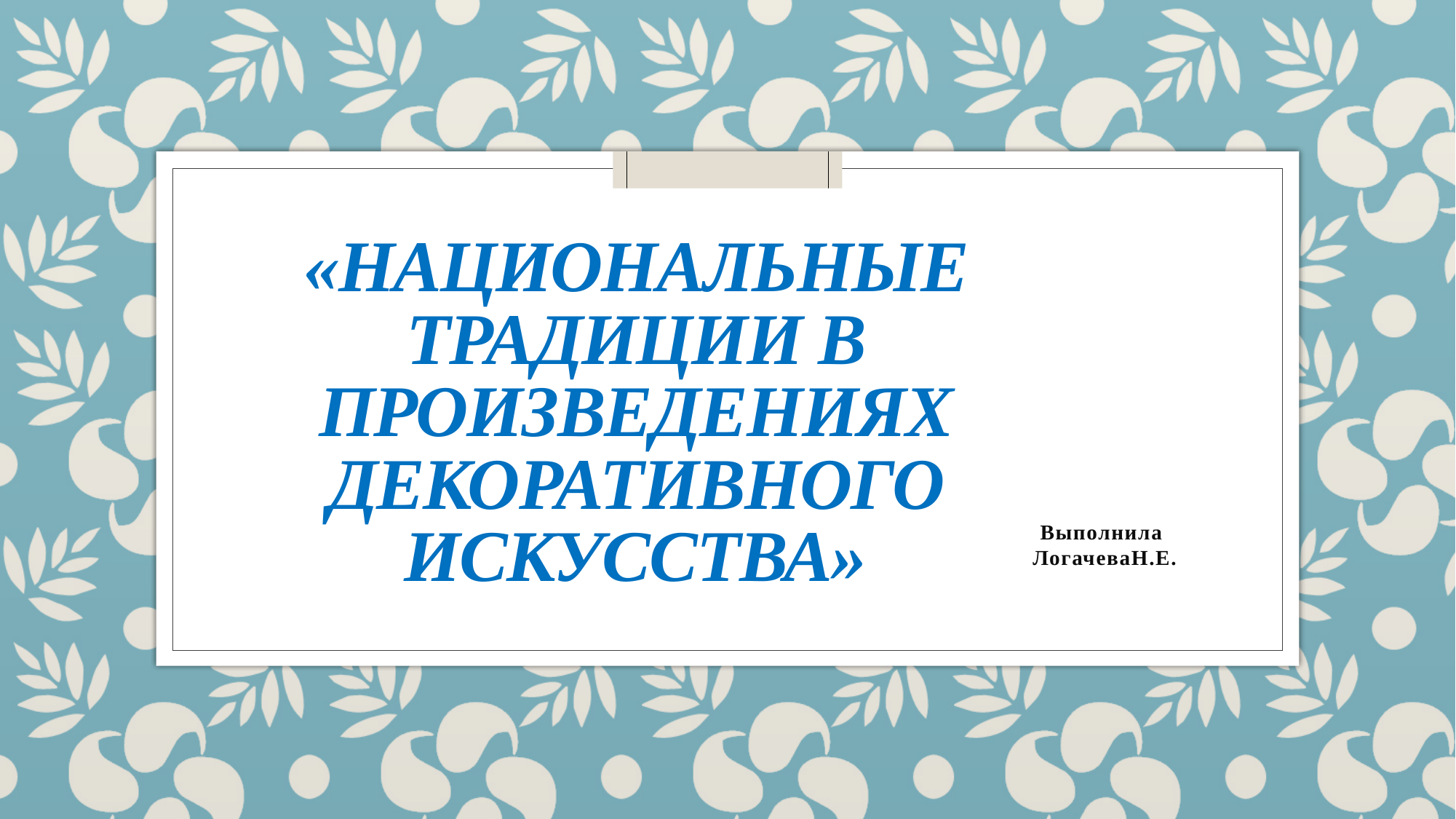

# «Национальные традиции в произведениях декоративного искусства»

Выполнила
 ЛогачеваН.Е.